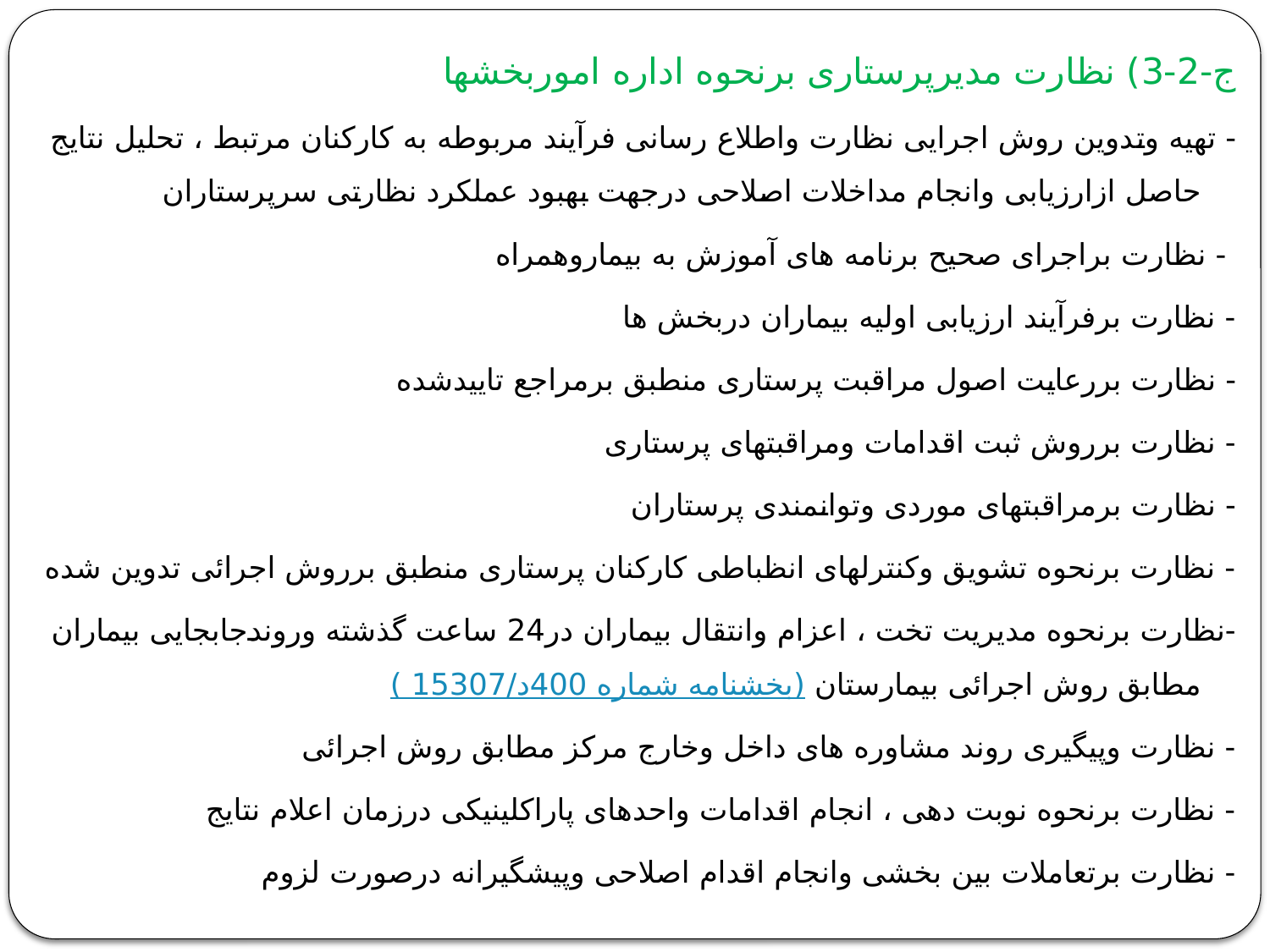

ج-2-3) نظارت مدیرپرستاری برنحوه اداره اموربخشها
- تهیه وتدوین روش اجرایی نظارت واطلاع رسانی فرآیند مربوطه به کارکنان مرتبط ، تحلیل نتایج حاصل ازارزیابی وانجام مداخلات اصلاحی درجهت بهبود عملکرد نظارتی سرپرستاران
 - نظارت براجرای صحیح برنامه های آموزش به بیماروهمراه
- نظارت برفرآیند ارزیابی اولیه بیماران دربخش ها
- نظارت بررعایت اصول مراقبت پرستاری منطبق برمراجع تاییدشده
- نظارت برروش ثبت اقدامات ومراقبتهای پرستاری
- نظارت برمراقبتهای موردی وتوانمندی پرستاران
- نظارت برنحوه تشویق وکنترلهای انظباطی کارکنان پرستاری منطبق برروش اجرائی تدوین شده
-نظارت برنحوه مدیریت تخت ، اعزام وانتقال بیماران در24 ساعت گذشته وروندجابجایی بیماران مطابق روش اجرائی بیمارستان ( بخشنامه شماره 400د/15307)
- نظارت وپیگیری روند مشاوره های داخل وخارج مرکز مطابق روش اجرائی
- نظارت برنحوه نوبت دهی ، انجام اقدامات واحدهای پاراکلینیکی درزمان اعلام نتایج
- نظارت برتعاملات بین بخشی وانجام اقدام اصلاحی وپیشگیرانه درصورت لزوم